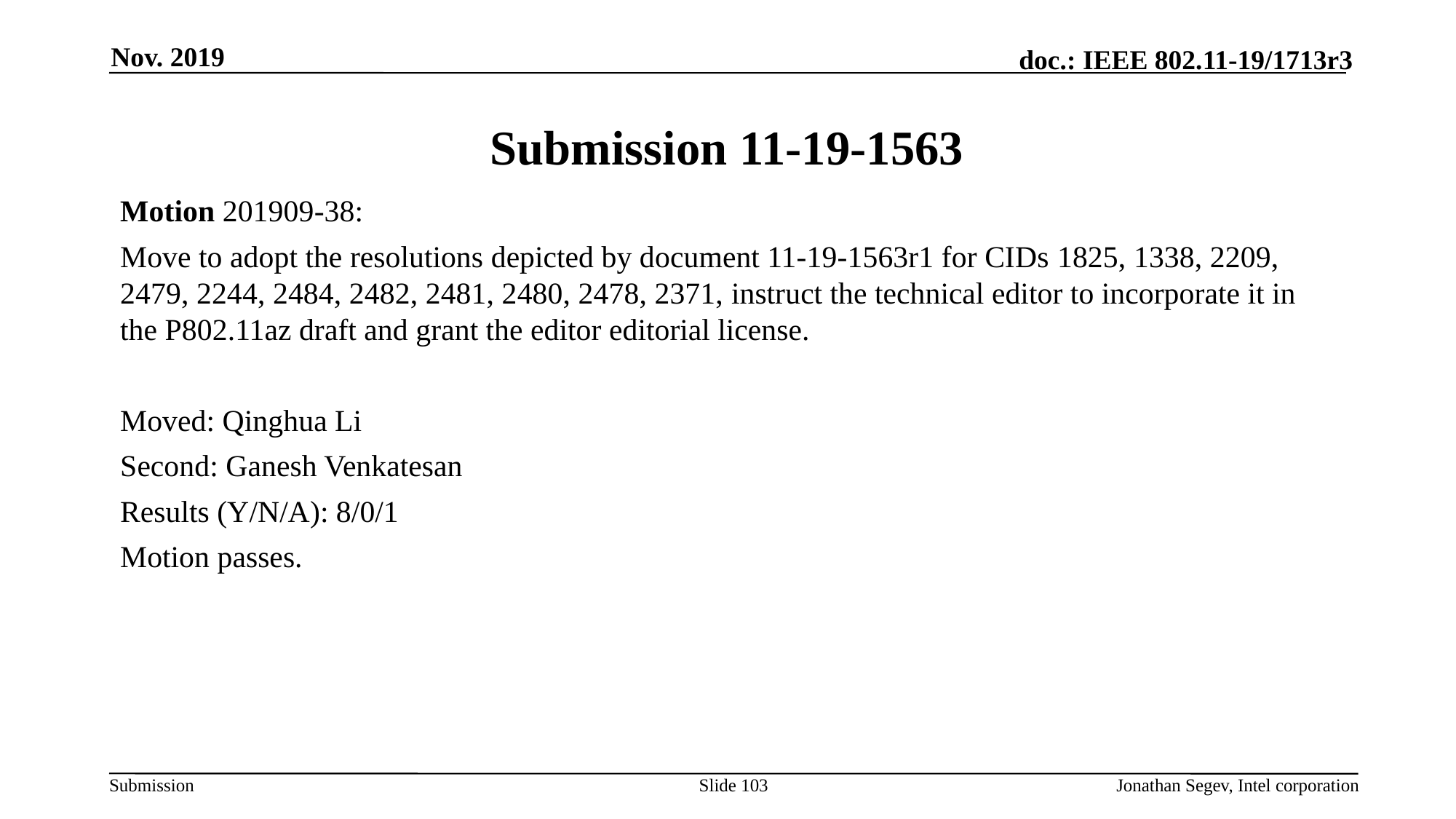

Nov. 2019
# Submission 11-19-1563
Motion 201909-38:
Move to adopt the resolutions depicted by document 11-19-1563r1 for CIDs 1825, 1338, 2209, 2479, 2244, 2484, 2482, 2481, 2480, 2478, 2371, instruct the technical editor to incorporate it in the P802.11az draft and grant the editor editorial license.

Moved: Qinghua Li
Second: Ganesh Venkatesan
Results (Y/N/A): 8/0/1
Motion passes.
Slide 103
Jonathan Segev, Intel corporation